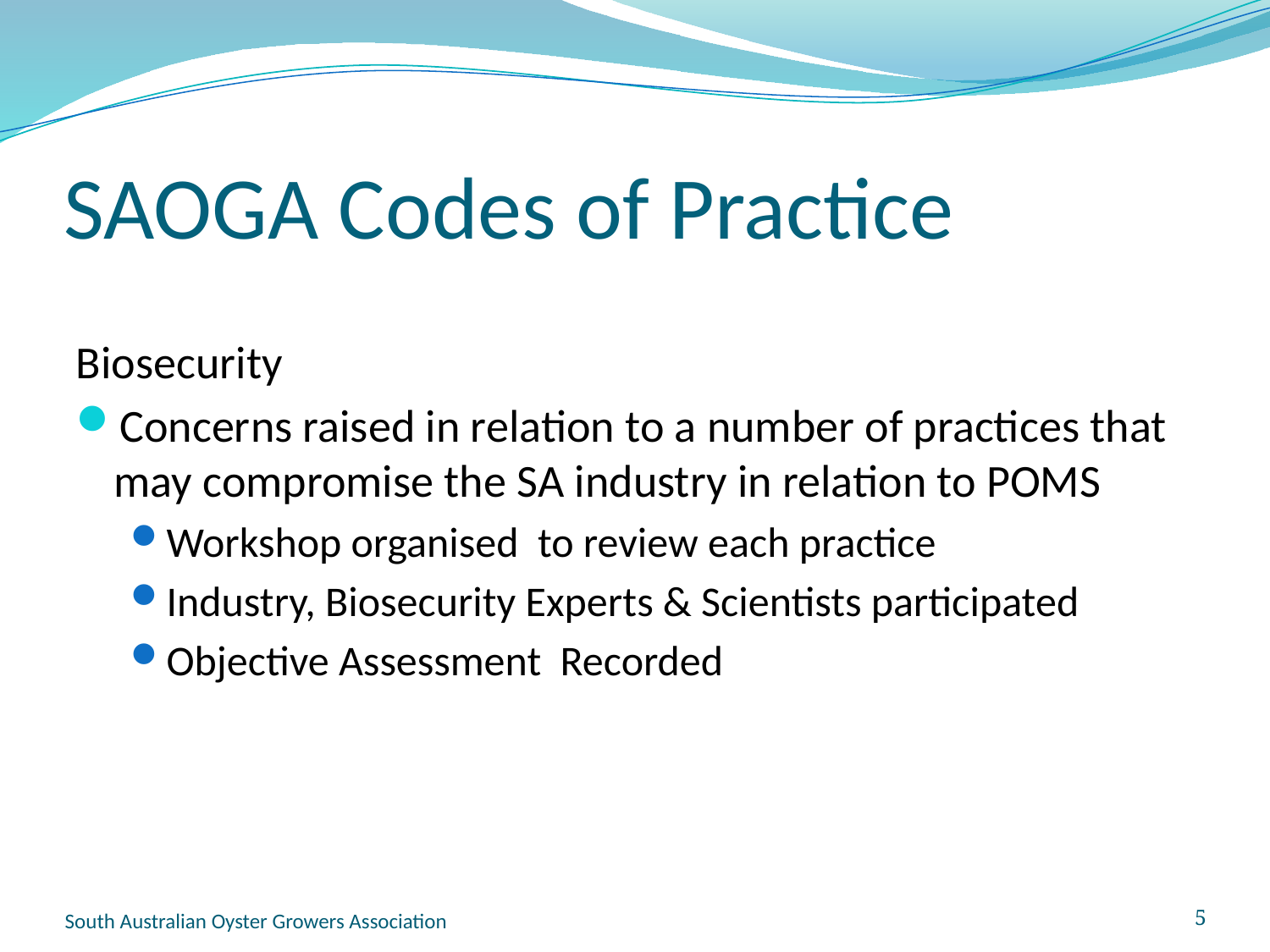

# SAOGA Codes of Practice
Biosecurity
Concerns raised in relation to a number of practices that may compromise the SA industry in relation to POMS
Workshop organised  to review each practice
Industry, Biosecurity Experts & Scientists participated
Objective Assessment  Recorded

South Australian Oyster Growers Association
5